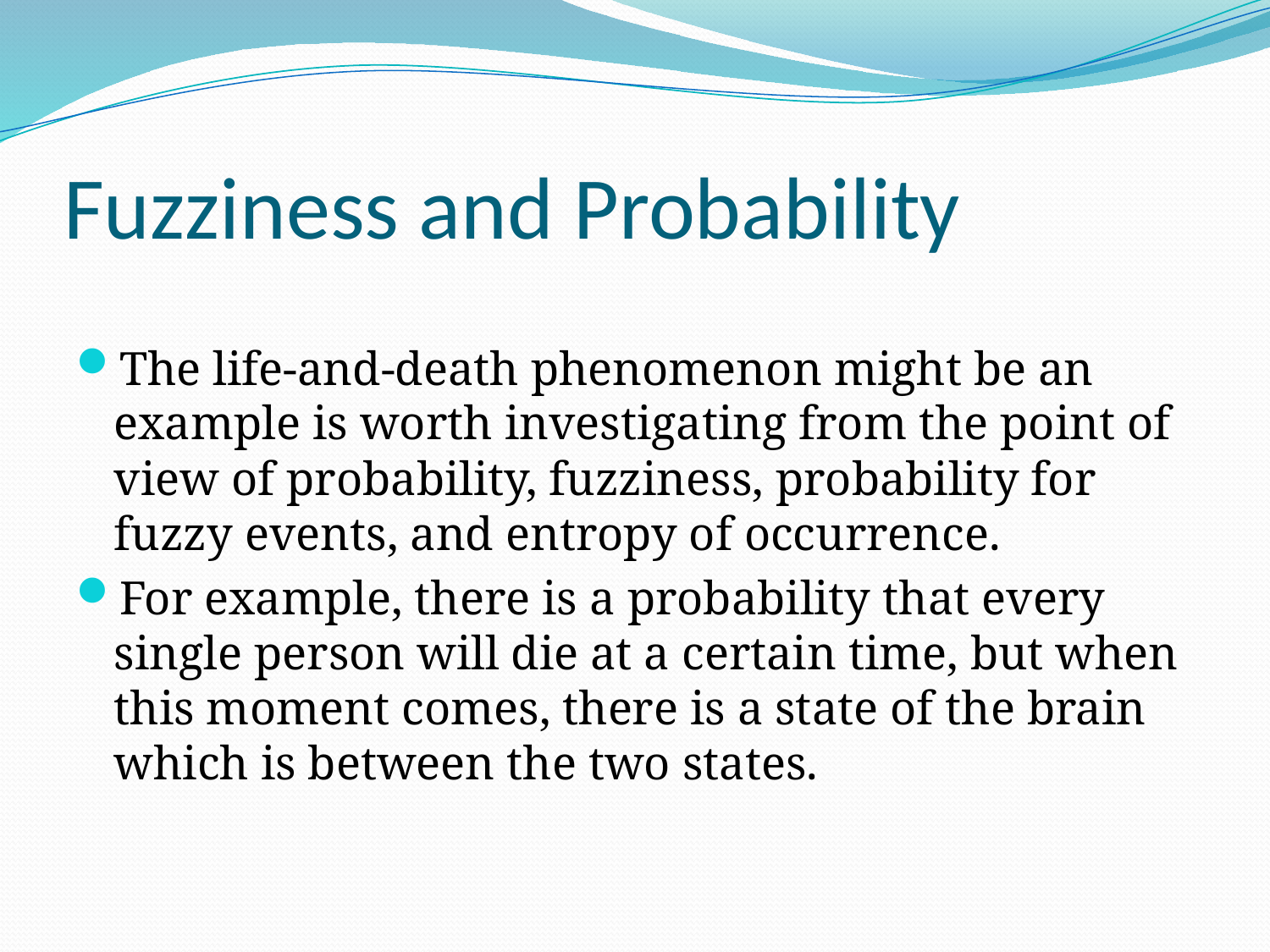

# Fuzziness and Probability

The life-and-death phenomenon might be an example is worth investigating from the point of view of probability, fuzziness, probability for fuzzy events, and entropy of occurrence.
For example, there is a probability that every single person will die at a certain time, but when this moment comes, there is a state of the brain which is between the two states.